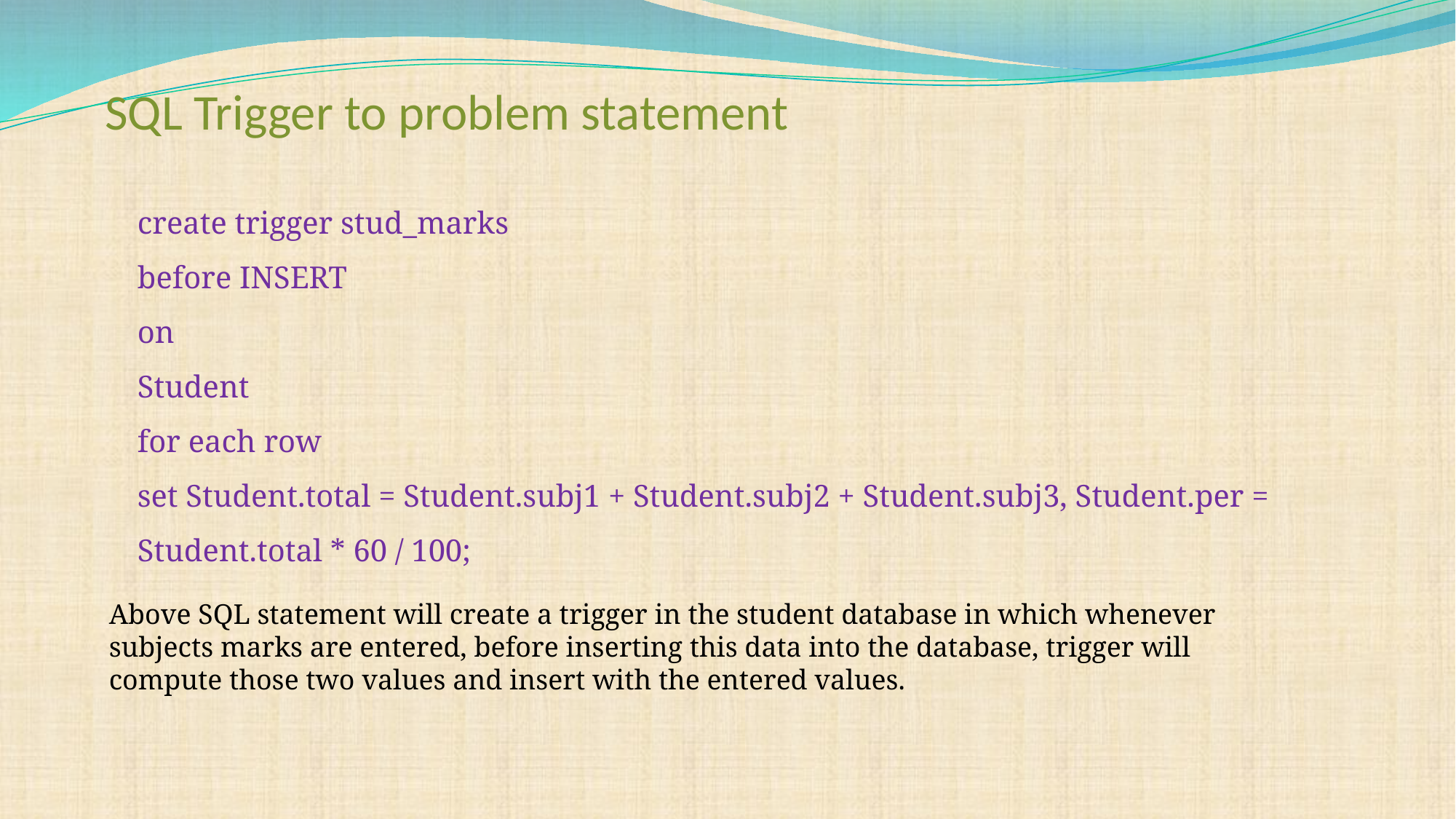

# SQL Trigger to problem statement
create trigger stud_marks
before INSERT
on
Student
for each row
set Student.total = Student.subj1 + Student.subj2 + Student.subj3, Student.per = Student.total * 60 / 100;
Above SQL statement will create a trigger in the student database in which whenever subjects marks are entered, before inserting this data into the database, trigger will compute those two values and insert with the entered values.